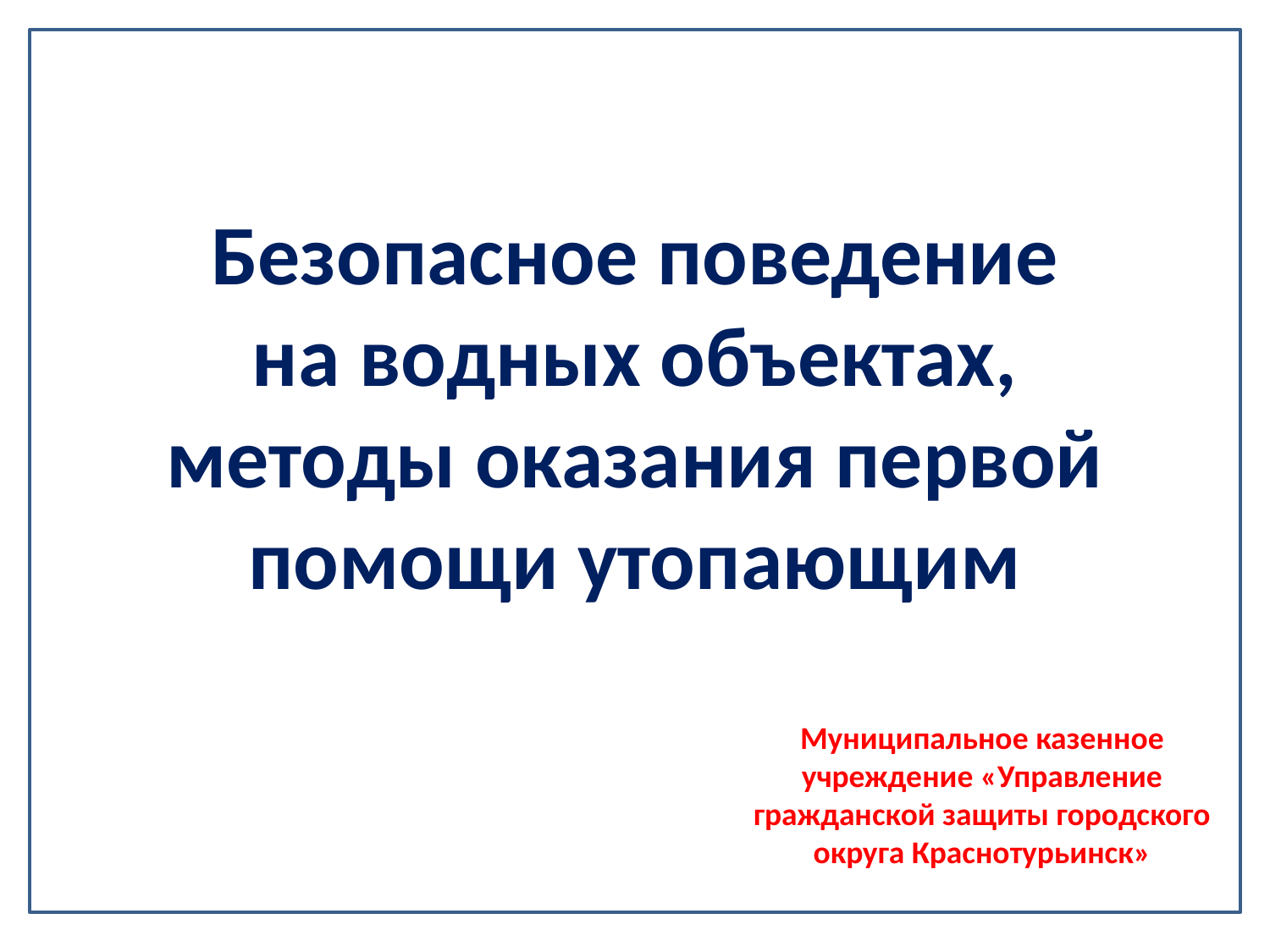

Безопасное поведение
на водных объектах,
методы оказания первой помощи утопающим

Муниципальное казенное учреждение «Управление гражданской защиты городского округа Краснотурьинск»